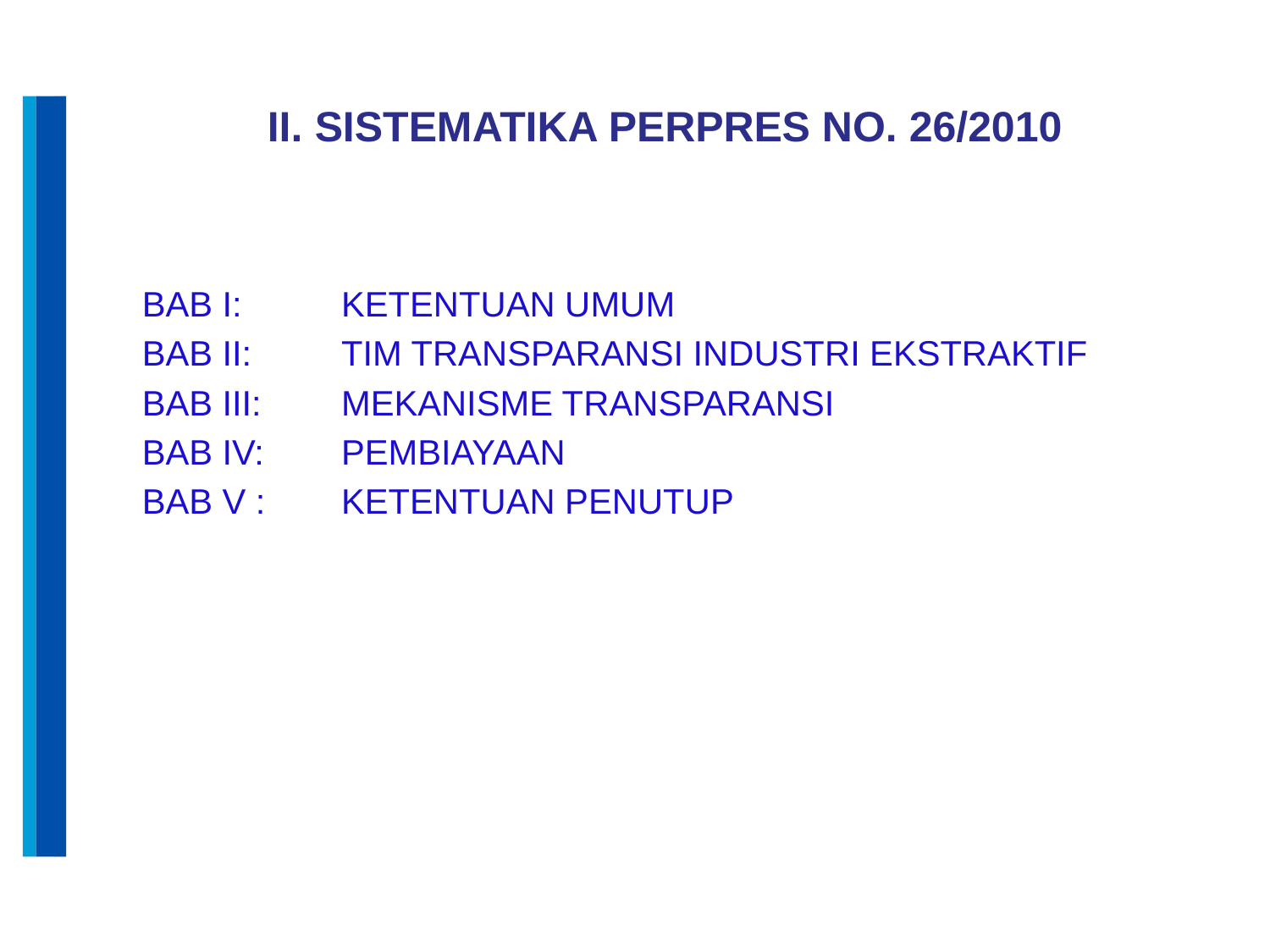

II. SISTEMATIKA PERPRES NO. 26/2010

BAB I: 	KETENTUAN UMUM
BAB II: 	TIM TRANSPARANSI INDUSTRI EKSTRAKTIF
BAB III:  	MEKANISME TRANSPARANSI
BAB IV: 	PEMBIAYAAN
BAB V : 	KETENTUAN PENUTUP